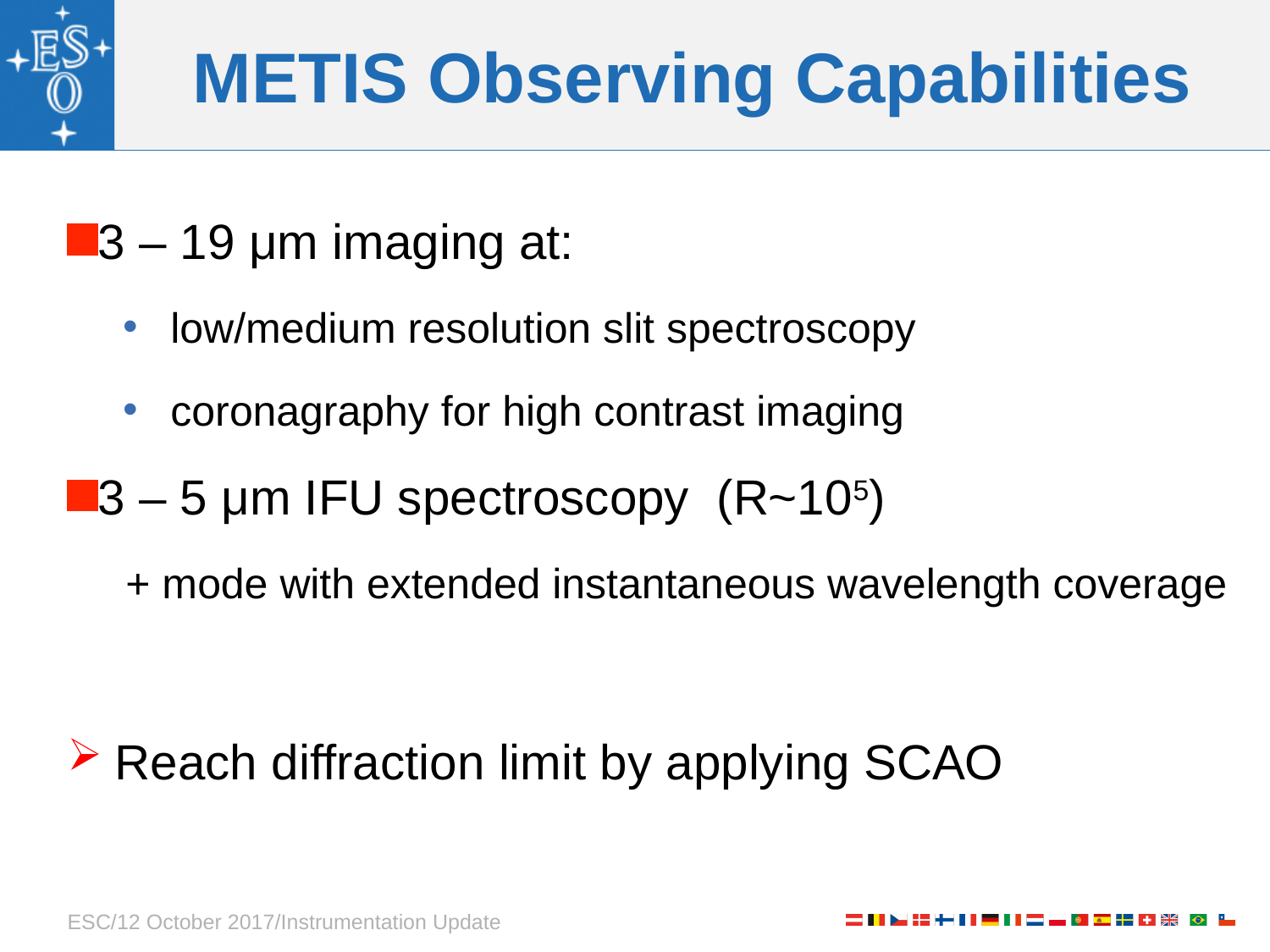

# METIS Observing Capabilities

3 – 19 μm imaging at:
low/medium resolution slit spectroscopy
coronagraphy for high contrast imaging
3 – 5 μm IFU spectroscopy  (R~105)
+ mode with extended instantaneous wavelength coverage

Reach diffraction limit by applying SCAO
ESC/12 October 2017/Instrumentation Update